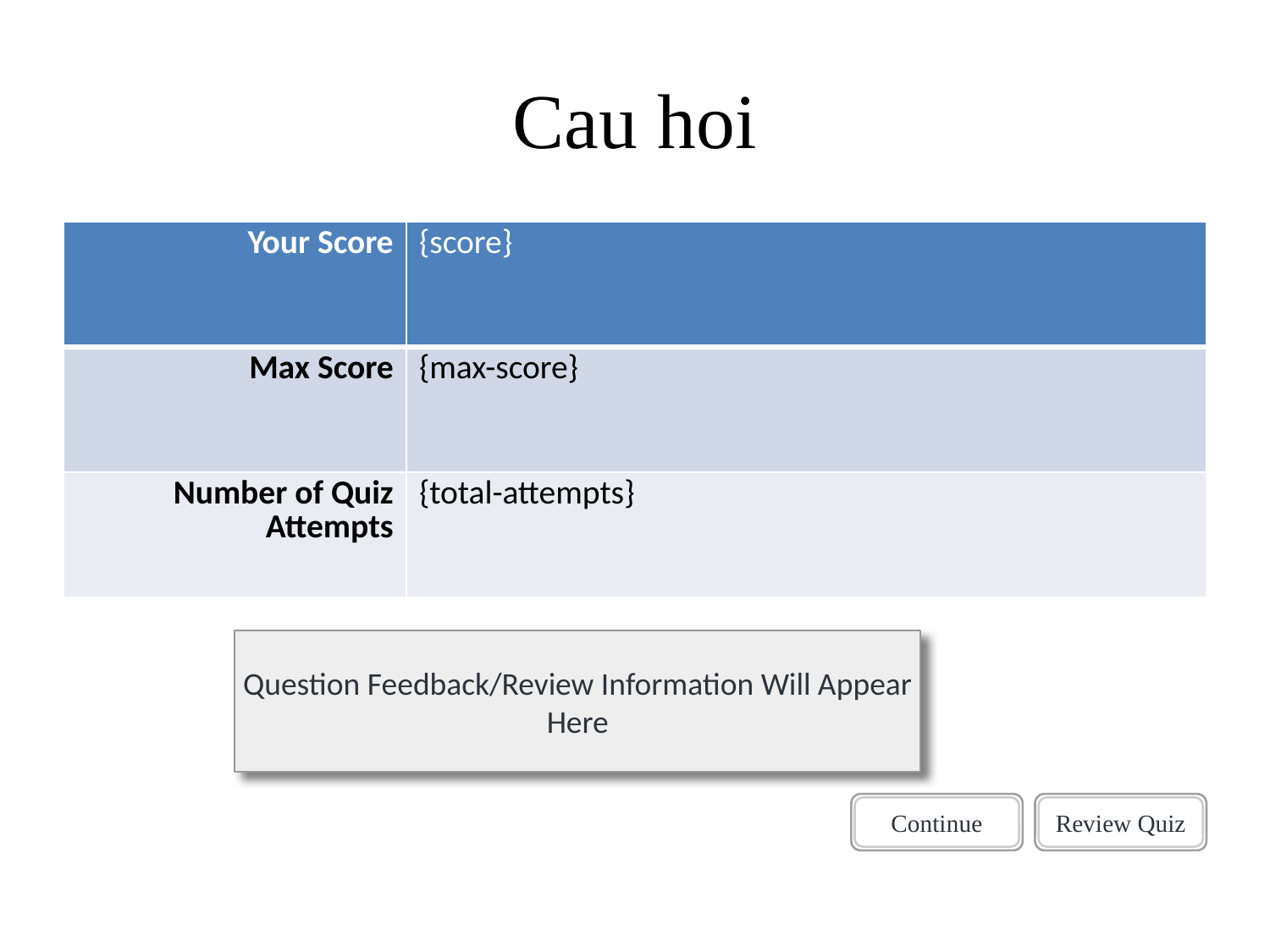

# Cau hoi
| Your Score | {score} |
| --- | --- |
| Max Score | {max-score} |
| Number of Quiz Attempts | {total-attempts} |
Question Feedback/Review Information Will Appear Here

Continue

Review Quiz